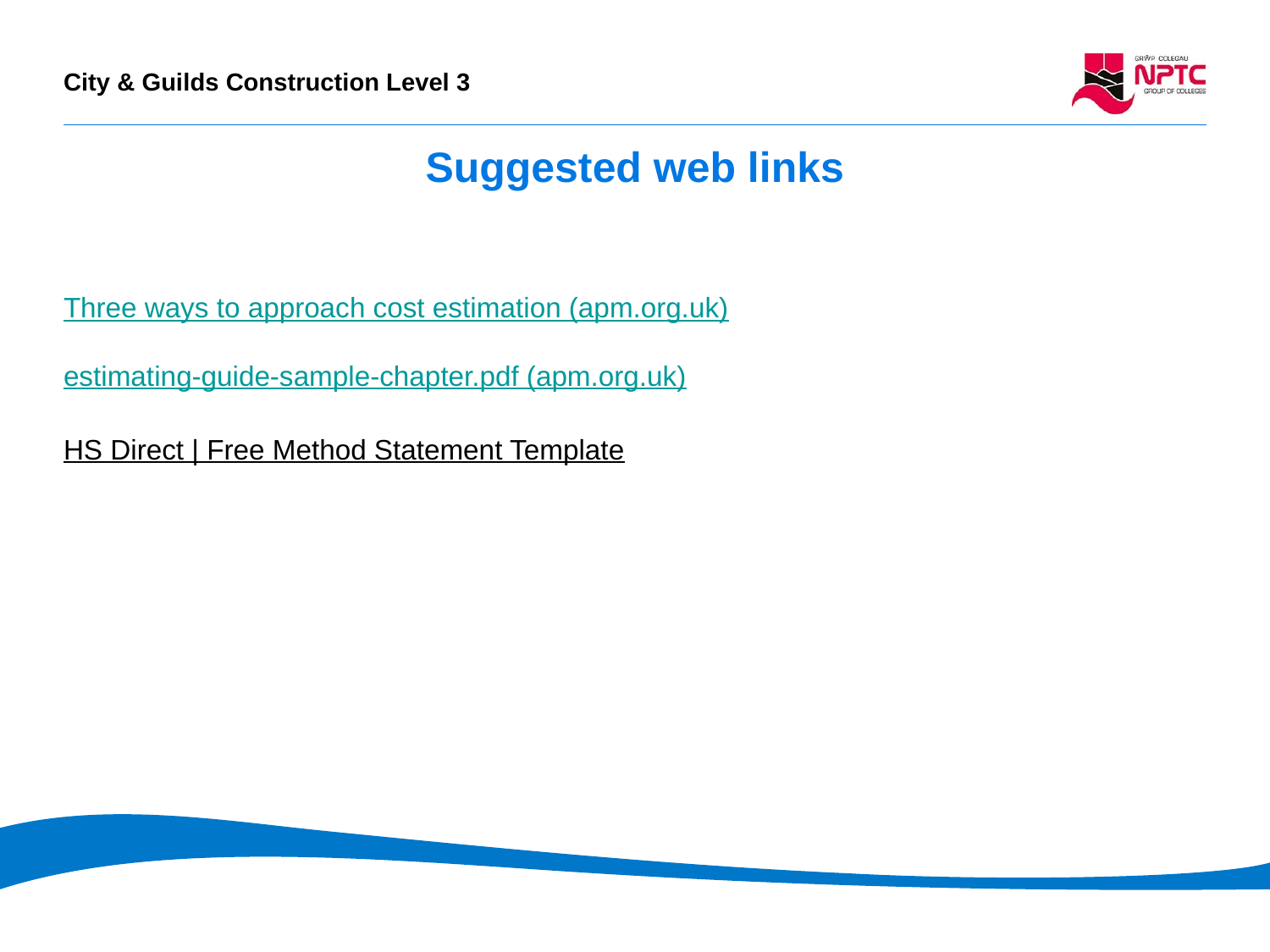

# Suggested web links

Three ways to approach cost estimation (apm.org.uk)
estimating-guide-sample-chapter.pdf (apm.org.uk)
HS Direct | Free Method Statement Template